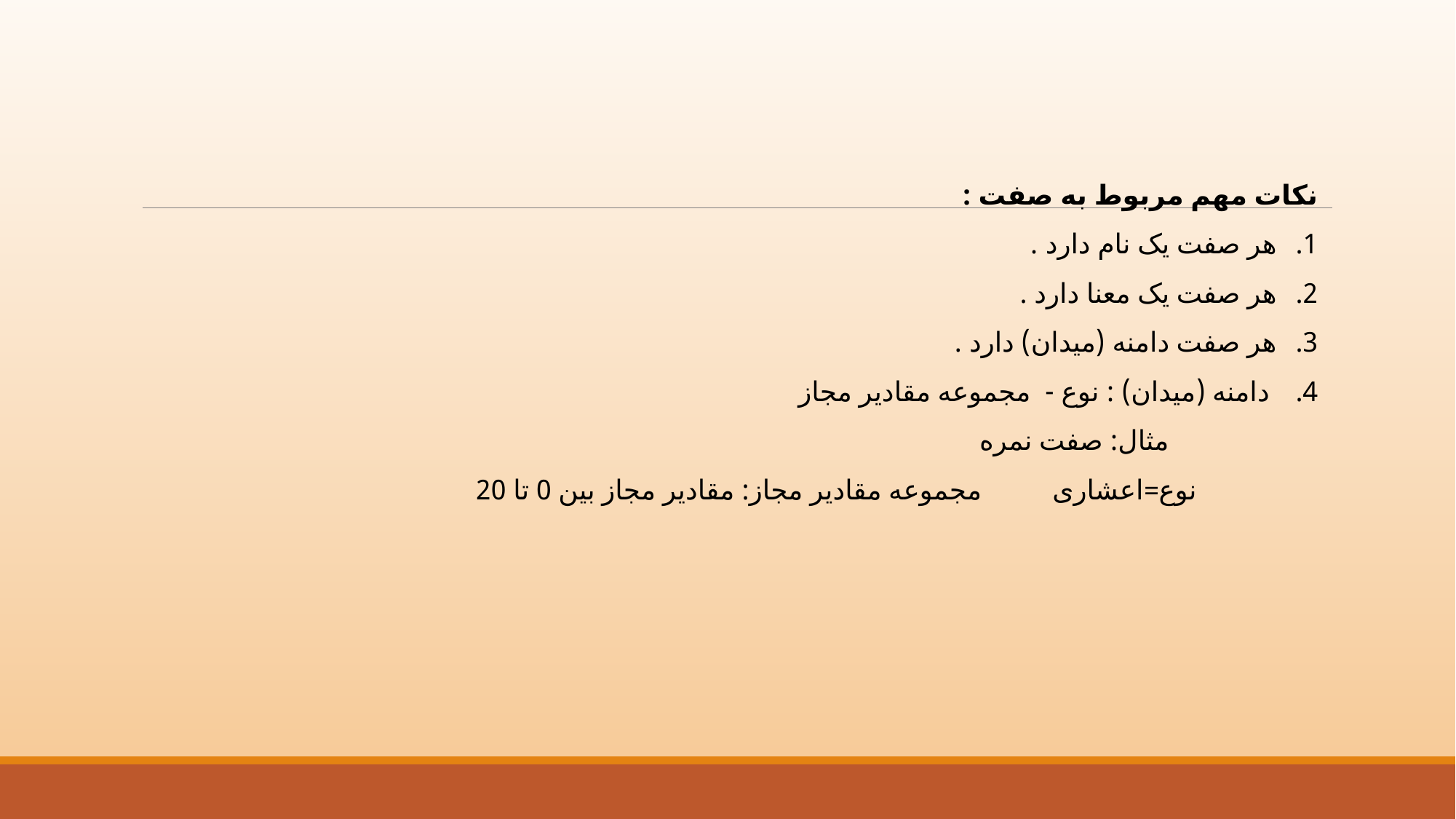

نکات مهم مربوط به صفت :
هر صفت یک نام دارد .
هر صفت یک معنا دارد .
هر صفت دامنه (میدان) دارد .
 دامنه (میدان) : نوع -  مجموعه مقادیر مجاز
                     مثال: صفت نمره
                 نوع=اعشاری          مجموعه مقادیر مجاز: مقادیر مجاز بین 0 تا 20